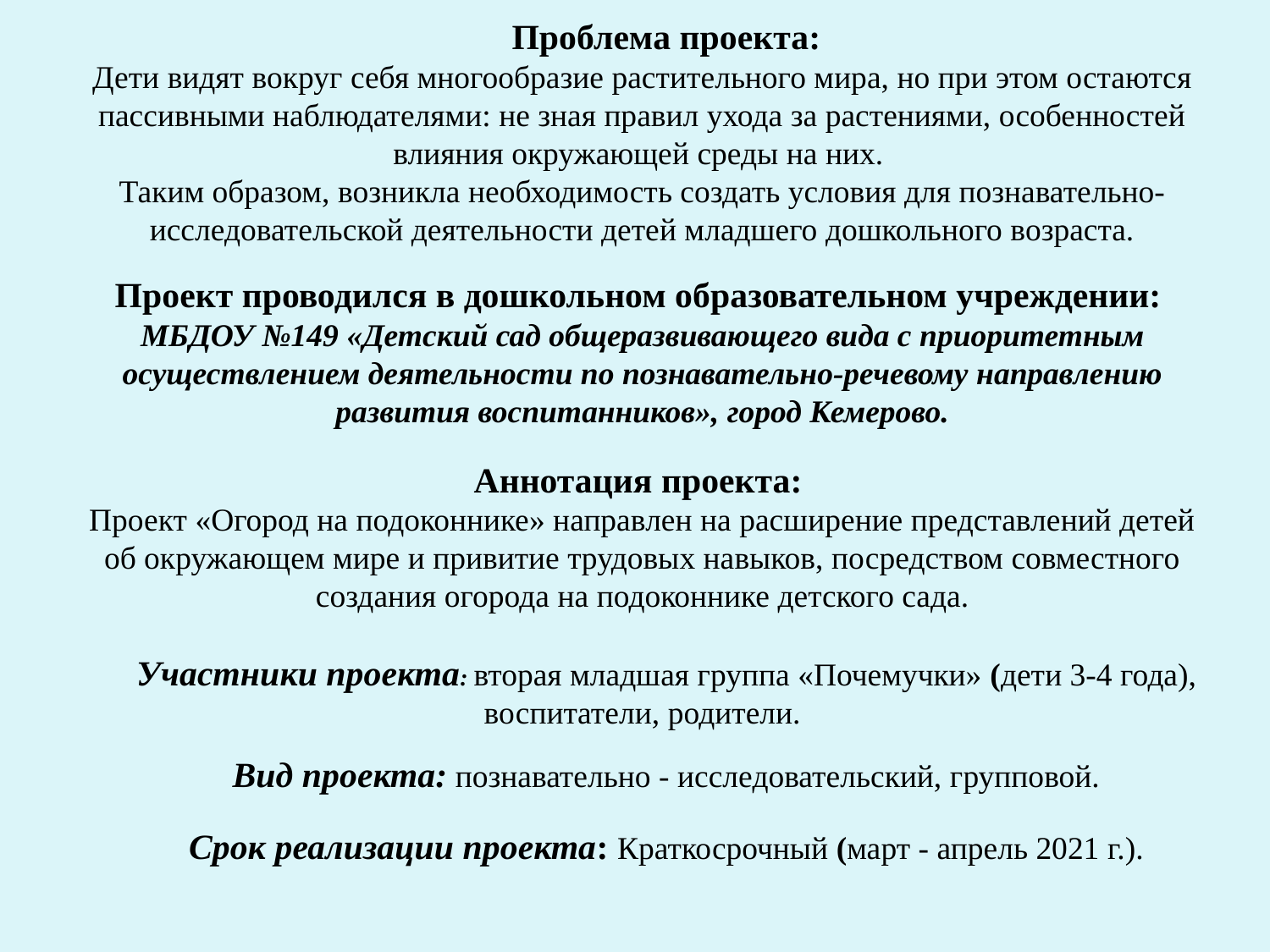

# Проблема проекта: Дети видят вокруг себя многообразие растительного мира, но при этом остаются пассивными наблюдателями: не зная правил ухода за растениями, особенностей влияния окружающей среды на них. Таким образом, возникла необходимость создать условия для познавательно-исследовательской деятельности детей младшего дошкольного возраста. Проект проводился в дошкольном образовательном учреждении: МБДОУ №149 «Детский сад общеразвивающего вида с приоритетным осуществлением деятельности по познавательно-речевому направлению развития воспитанников», город Кемерово. Аннотация проекта: Проект «Огород на подоконнике» направлен на расширение представлений детей об окружающем мире и привитие трудовых навыков, посредством совместного создания огорода на подоконнике детского сада.
Участники проекта: вторая младшая группа «Почемучки» (дети 3-4 года), воспитатели, родители.
Вид проекта: познавательно - исследовательский, групповой.
Срок реализации проекта: Краткосрочный (март - апрель 2021 г.).